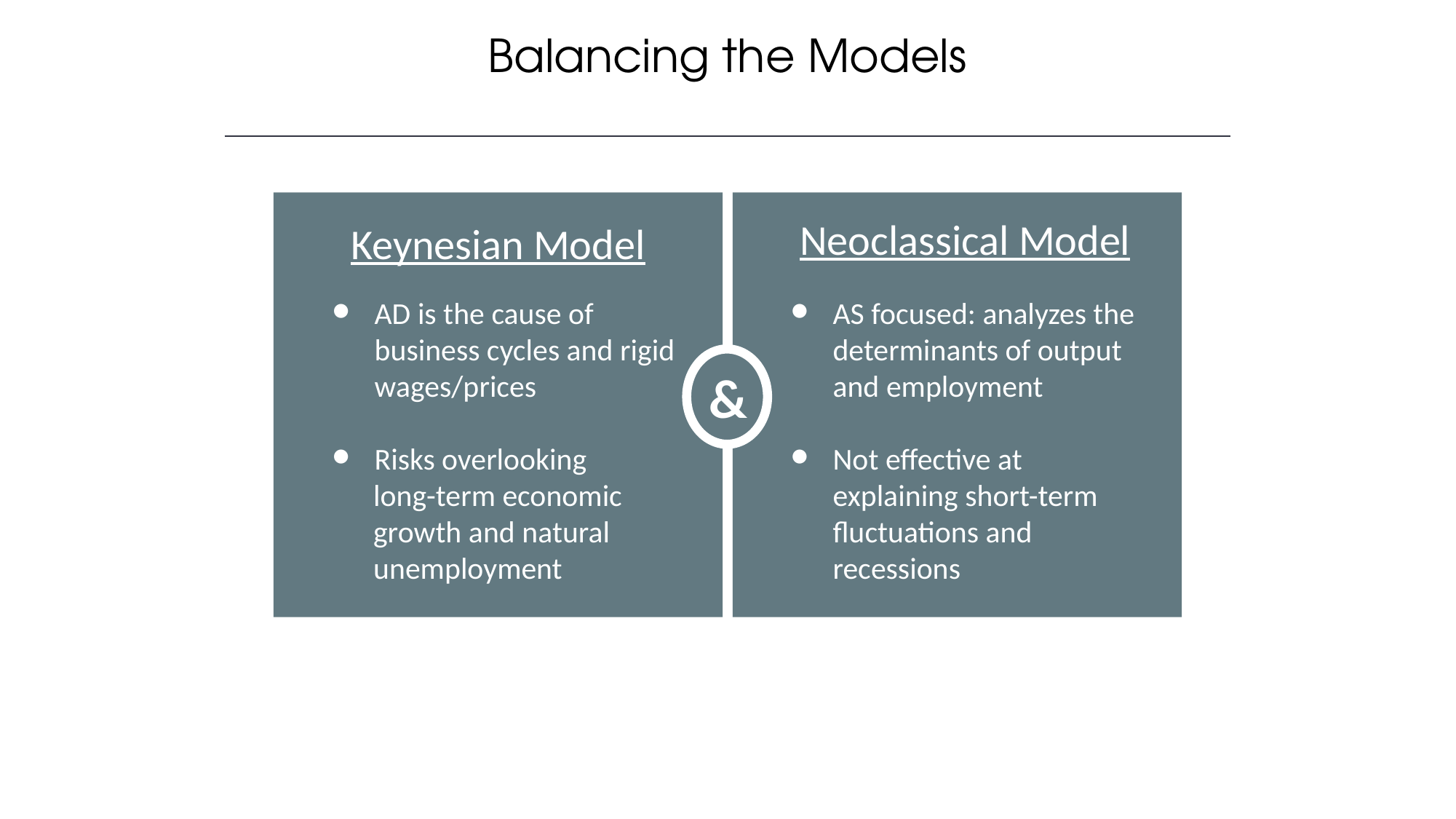

Balancing the Models
HAWKES LEARNING

&
Neoclassical Model
Keynesian Model
AD is the cause of business cycles and rigid wages/prices

Risks overlooking
      long-term economic
      growth and natural
      unemployment
AS focused: analyzes the determinants of output and employment

Not effective at explaining short-term fluctuations and recessions